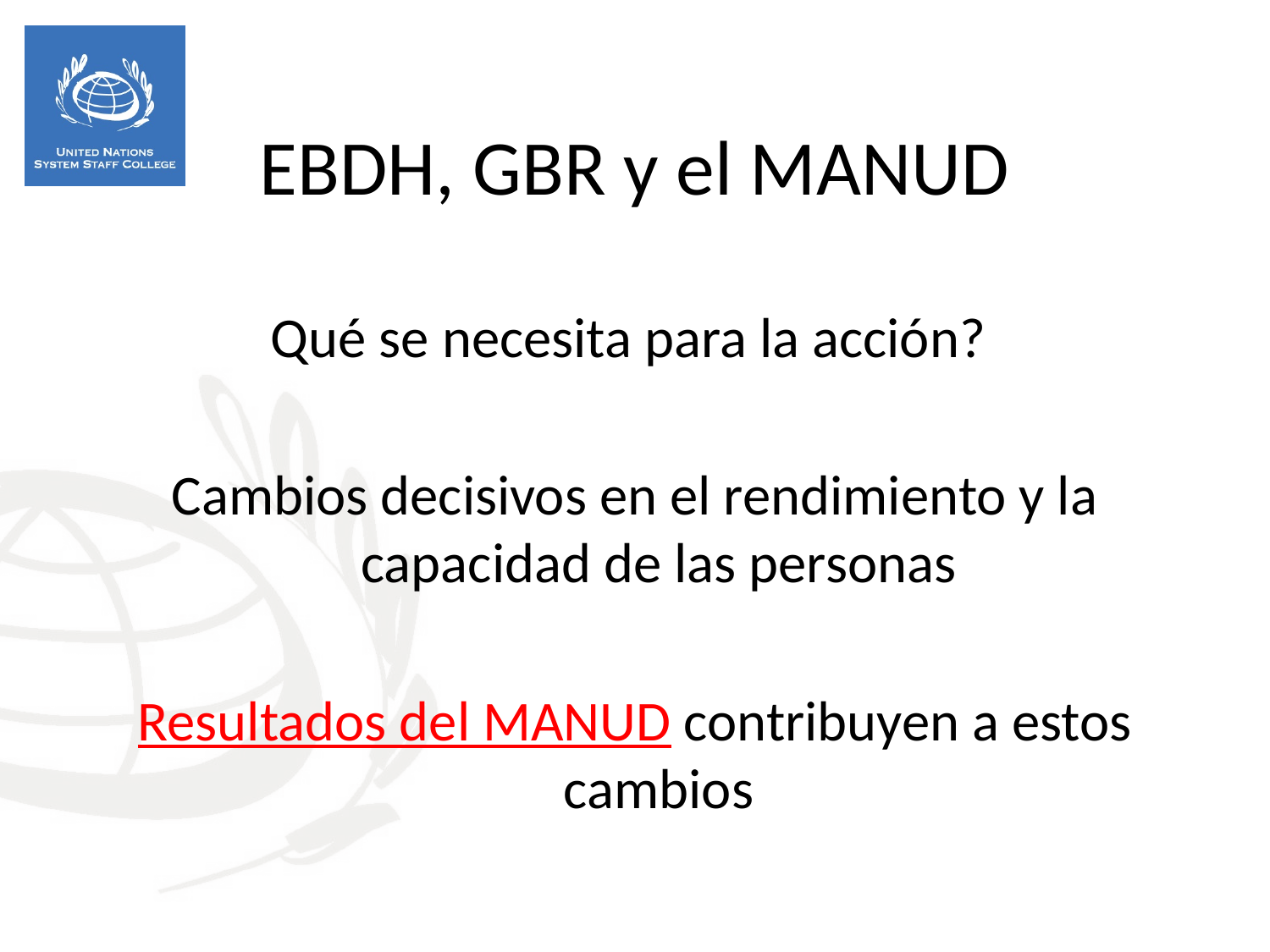

EBDH, GBR y el MANUD
Qué se necesita para la acción?

Cambios decisivos en el rendimiento y la capacidad de las personas

Resultados del MANUD contribuyen a estos cambios